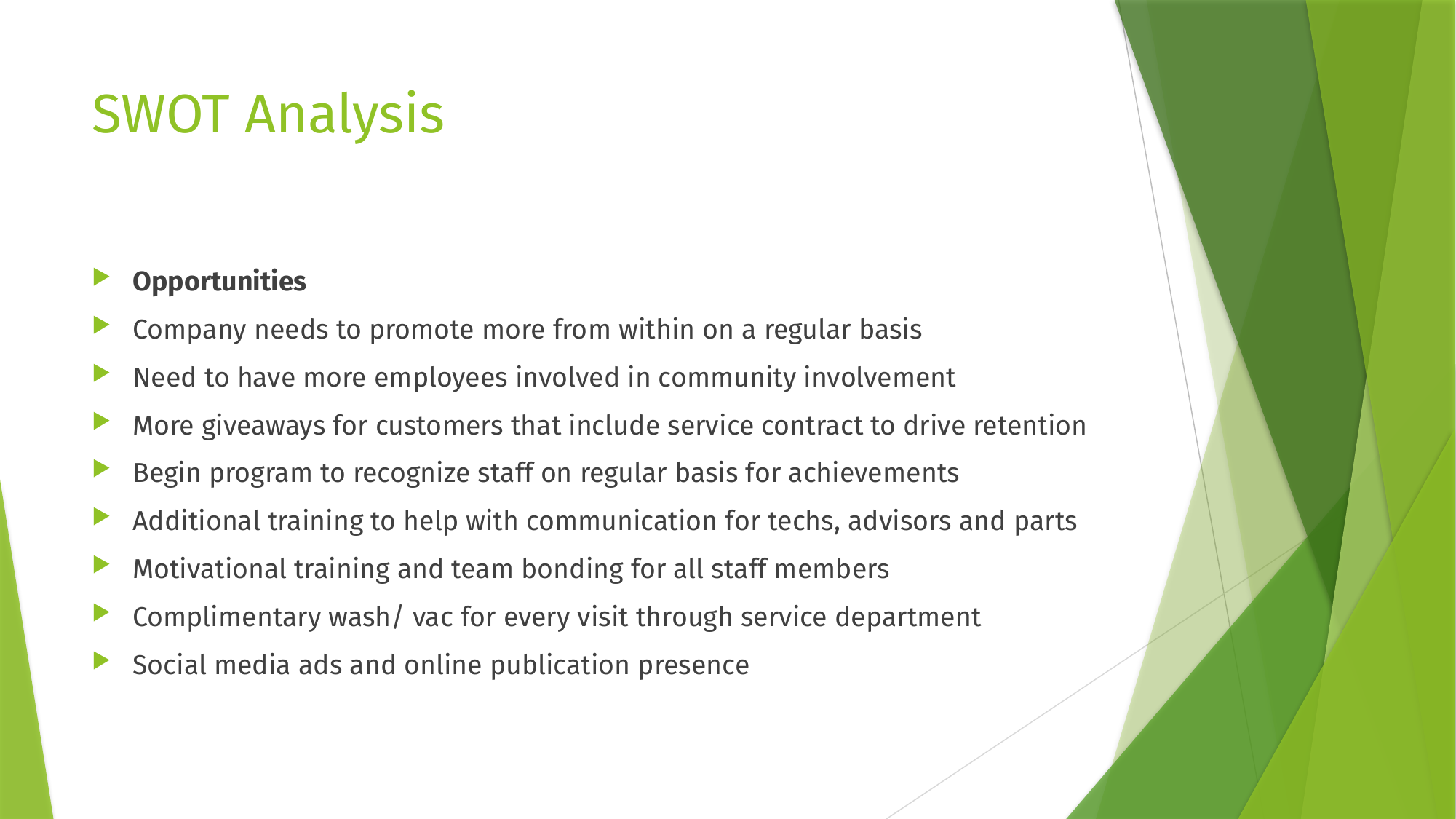

# SWOT Analysis
Opportunities
Company needs to promote more from within on a regular basis
Need to have more employees involved in community involvement
More giveaways for customers that include service contract to drive retention
Begin program to recognize staff on regular basis for achievements
Additional training to help with communication for techs, advisors and parts
Motivational training and team bonding for all staff members
Complimentary wash/ vac for every visit through service department
Social media ads and online publication presence